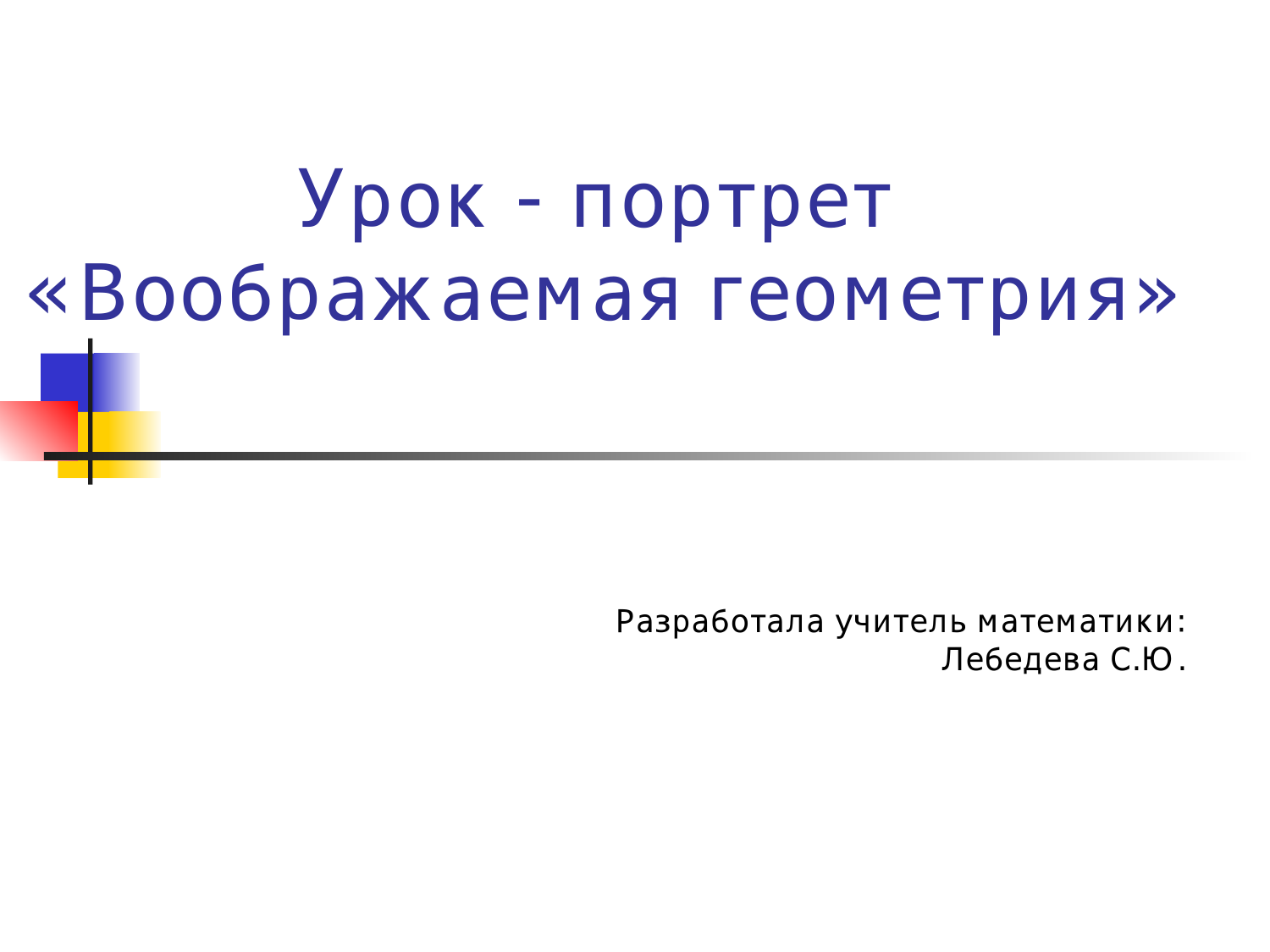

# Урок - портрет «Воображаемая геометрия»
Разработала учитель математики: Лебедева С.Ю.